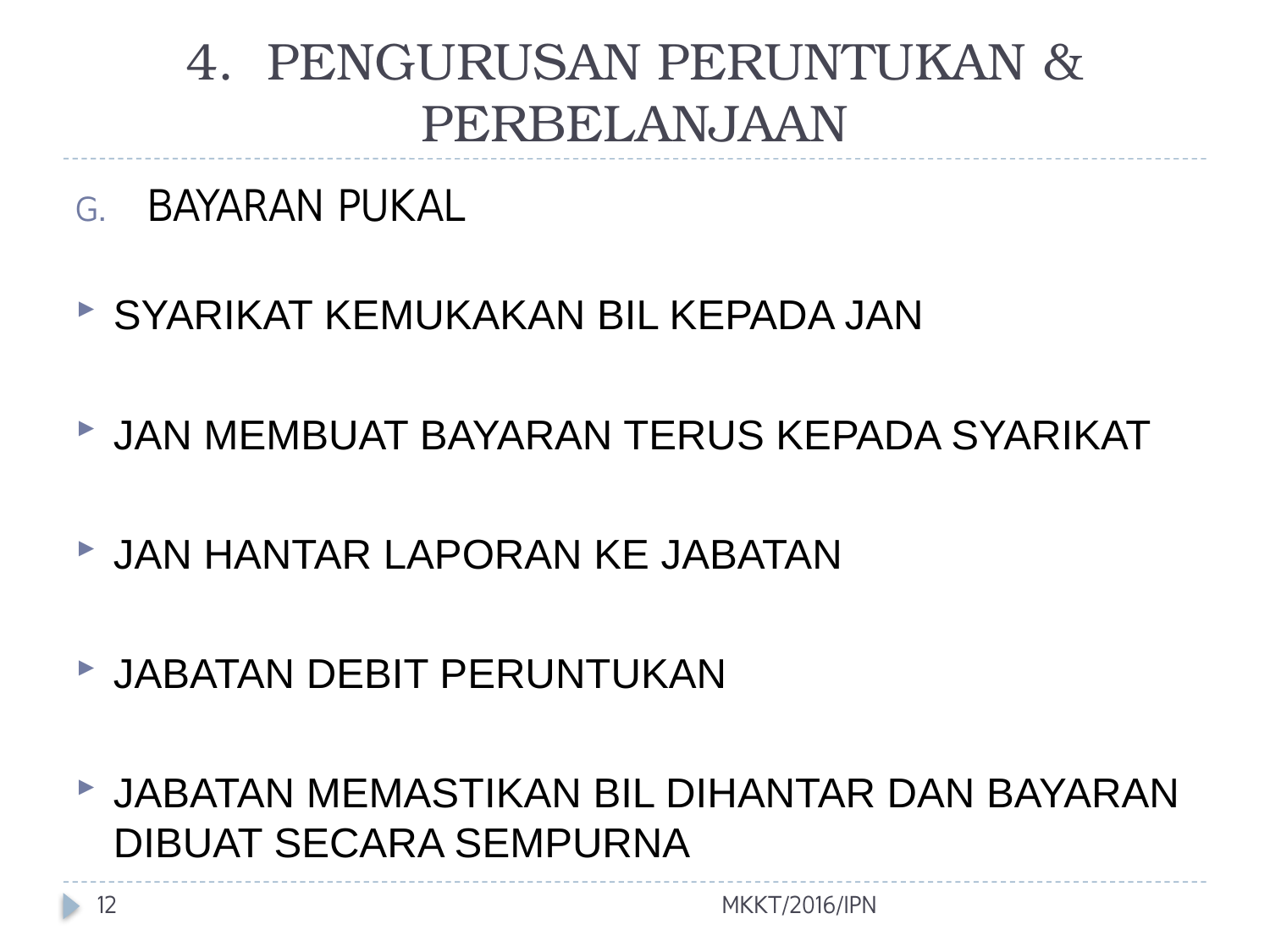

# 4.  PENGURUSAN PERUNTUKAN & PERBELANJAAN
BAYARAN PUKAL

SYARIKAT KEMUKAKAN BIL KEPADA JAN

JAN MEMBUAT BAYARAN TERUS KEPADA SYARIKAT

JAN HANTAR LAPORAN KE JABATAN

JABATAN DEBIT PERUNTUKAN

JABATAN MEMASTIKAN BIL DIHANTAR DAN BAYARAN DIBUAT SECARA SEMPURNA
12
MKKT/2016/IPN